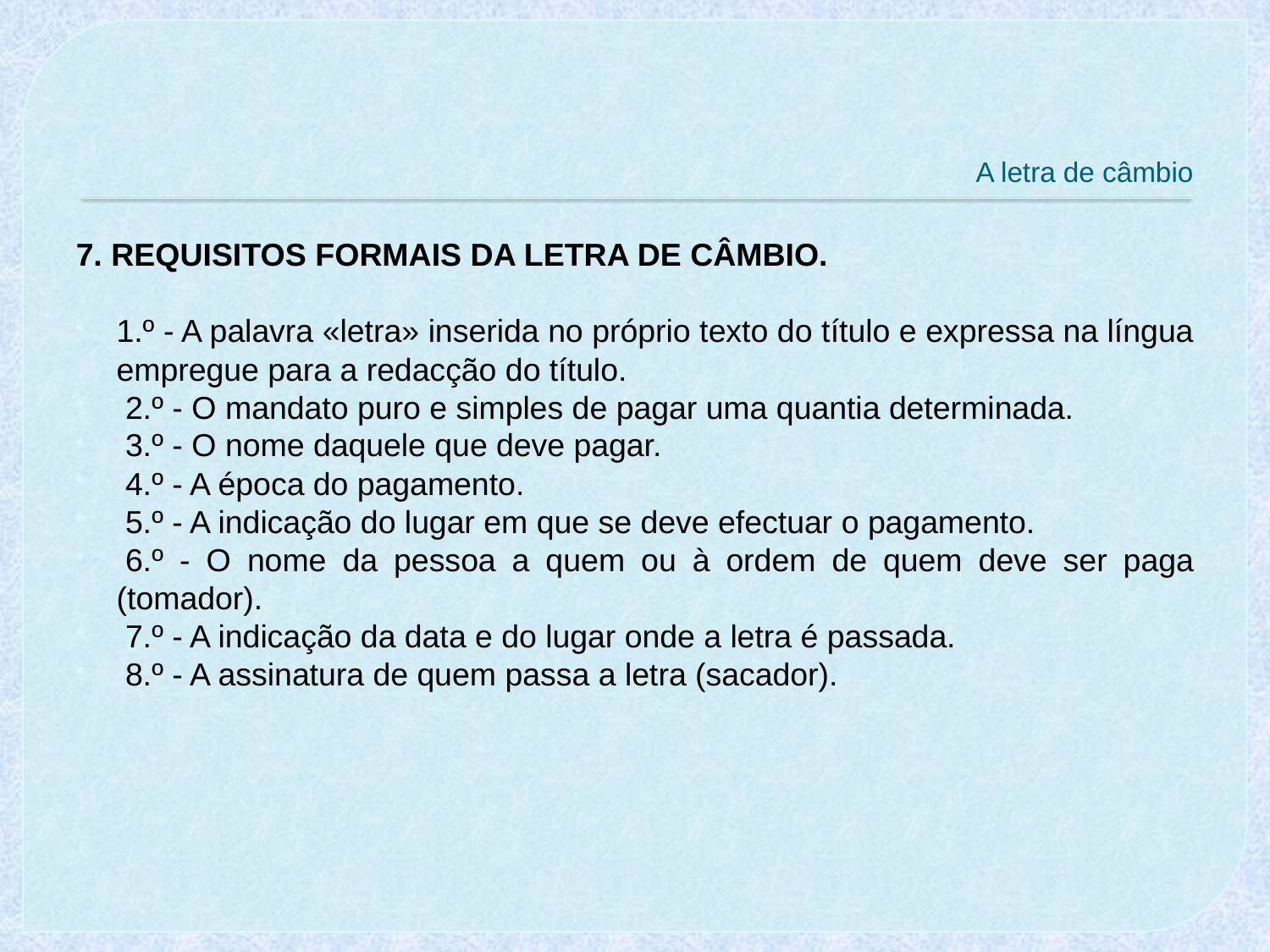

# A letra de câmbio
7. REQUISITOS FORMAIS DA LETRA DE CÂMBIO.

1.º - A palavra «letra» inserida no próprio texto do título e expressa na língua empregue para a redacção do título.
 2.º - O mandato puro e simples de pagar uma quantia determinada.
 3.º - O nome daquele que deve pagar.
 4.º - A época do pagamento.
 5.º - A indicação do lugar em que se deve efectuar o pagamento.
 6.º - O nome da pessoa a quem ou à ordem de quem deve ser paga (tomador).
 7.º - A indicação da data e do lugar onde a letra é passada.
 8.º - A assinatura de quem passa a letra (sacador).